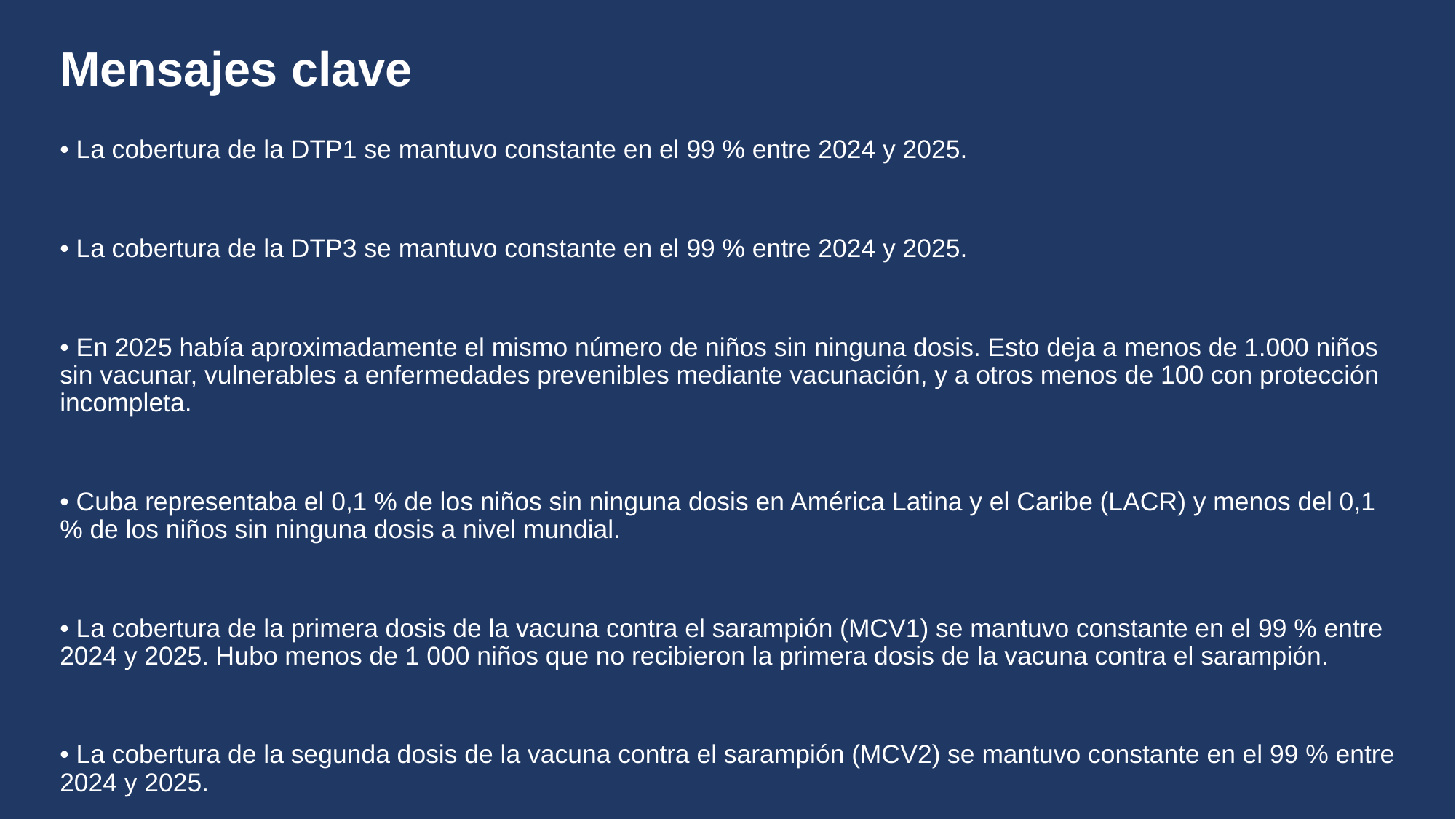

# Mensajes clave
• La cobertura de la DTP1 se mantuvo constante en el 99 % entre 2024 y 2025.

• La cobertura de la DTP3 se mantuvo constante en el 99 % entre 2024 y 2025.

• En 2025 había aproximadamente el mismo número de niños sin ninguna dosis. Esto deja a menos de 1.000 niños sin vacunar, vulnerables a enfermedades prevenibles mediante vacunación, y a otros menos de 100 con protección incompleta.

• Cuba representaba el 0,1 % de los niños sin ninguna dosis en América Latina y el Caribe (LACR) y menos del 0,1 % de los niños sin ninguna dosis a nivel mundial.

• La cobertura de la primera dosis de la vacuna contra el sarampión (MCV1) se mantuvo constante en el 99 % entre 2024 y 2025. Hubo menos de 1 000 niños que no recibieron la primera dosis de la vacuna contra el sarampión.

• La cobertura de la segunda dosis de la vacuna contra el sarampión (MCV2) se mantuvo constante en el 99 % entre 2024 y 2025.

• La cobertura de la última dosis de la vacuna contra el VPH (HPVc) entre las niñas se mantuvo constante en el 94 % en 2025.